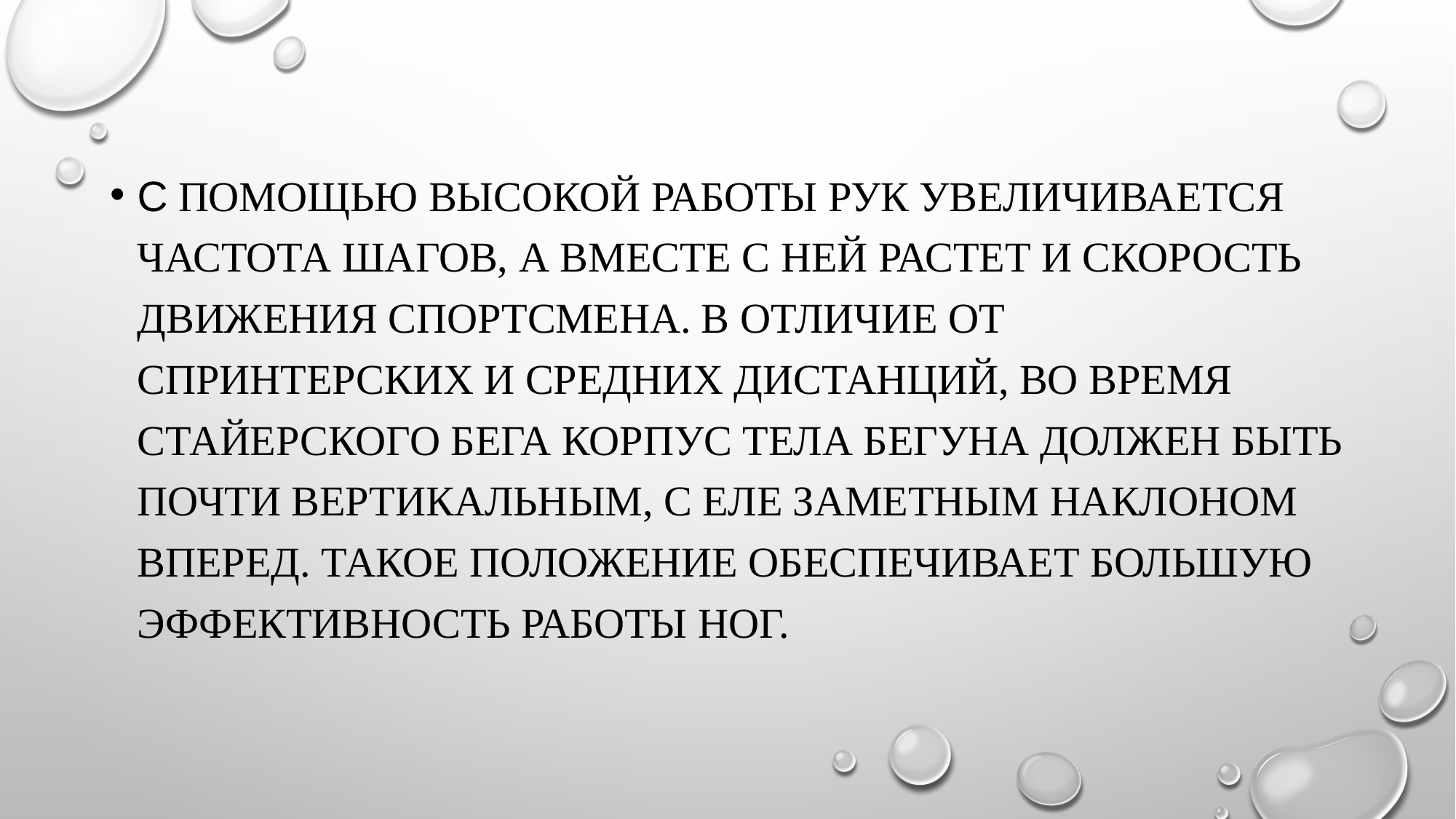

С помощью высокой работы рук увеличивается частота шагов, а вместе с ней растет и скорость движения спортсмена. В отличие от спринтерских и средних дистанций, во время стайерского бега корпус тела бегуна должен быть почти вертикальным, с еле заметным наклоном вперед. Такое положение обеспечивает большую эффективность работы ног.